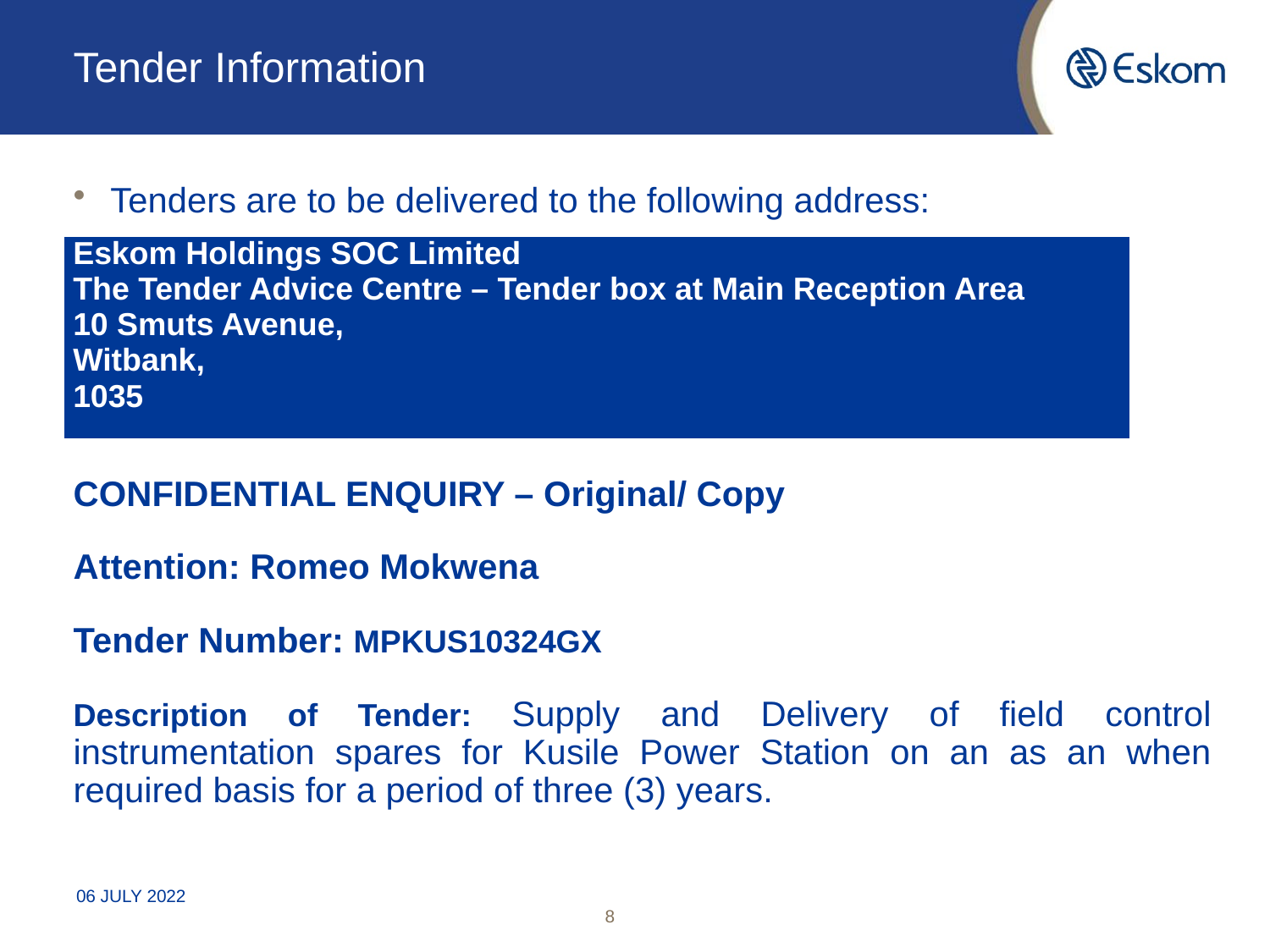

# Tender Information
Tenders are to be delivered to the following address:

CONFIDENTIAL ENQUIRY – Original/ Copy
Attention: Romeo Mokwena
Tender Number: MPKUS10324GX
Description of Tender: Supply and Delivery of field control instrumentation spares for Kusile Power Station on an as an when required basis for a period of three (3) years.
| Eskom Holdings SOC Limited The Tender Advice Centre – Tender box at Main Reception Area 10 Smuts Avenue, Witbank, 1035 |
| --- |
06 JULY 2022

8